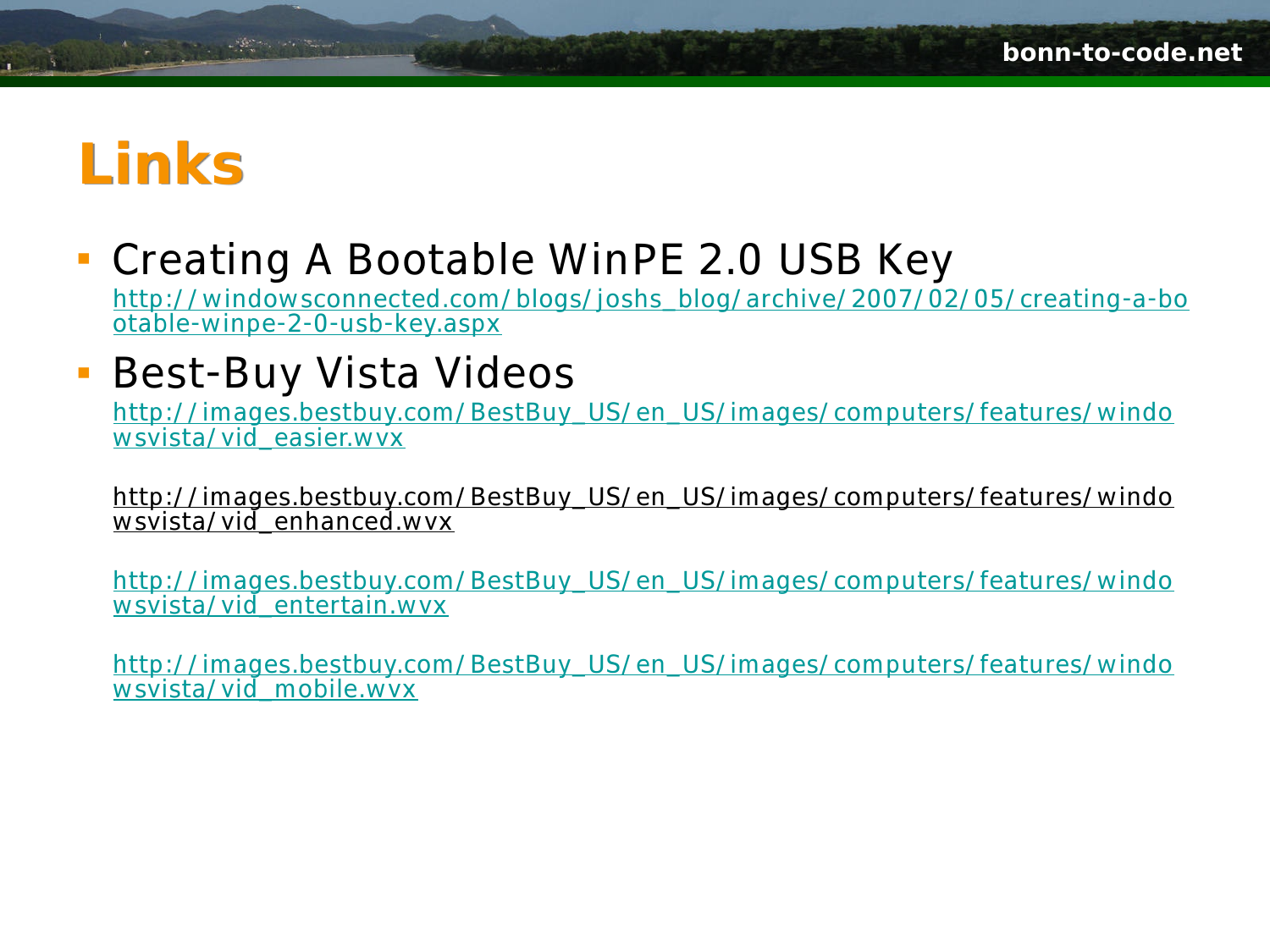

# Links
Creating A Bootable WinPE 2.0 USB Key
http://windowsconnected.com/blogs/joshs_blog/archive/2007/02/05/creating-a-bootable-winpe-2-0-usb-key.aspx
Best-Buy Vista Videos
http://images.bestbuy.com/BestBuy_US/en_US/images/computers/features/windowsvista/vid_easier.wvx
http://images.bestbuy.com/BestBuy_US/en_US/images/computers/features/windowsvista/vid_enhanced.wvx
http://images.bestbuy.com/BestBuy_US/en_US/images/computers/features/windowsvista/vid_entertain.wvx
http://images.bestbuy.com/BestBuy_US/en_US/images/computers/features/windowsvista/vid_mobile.wvx